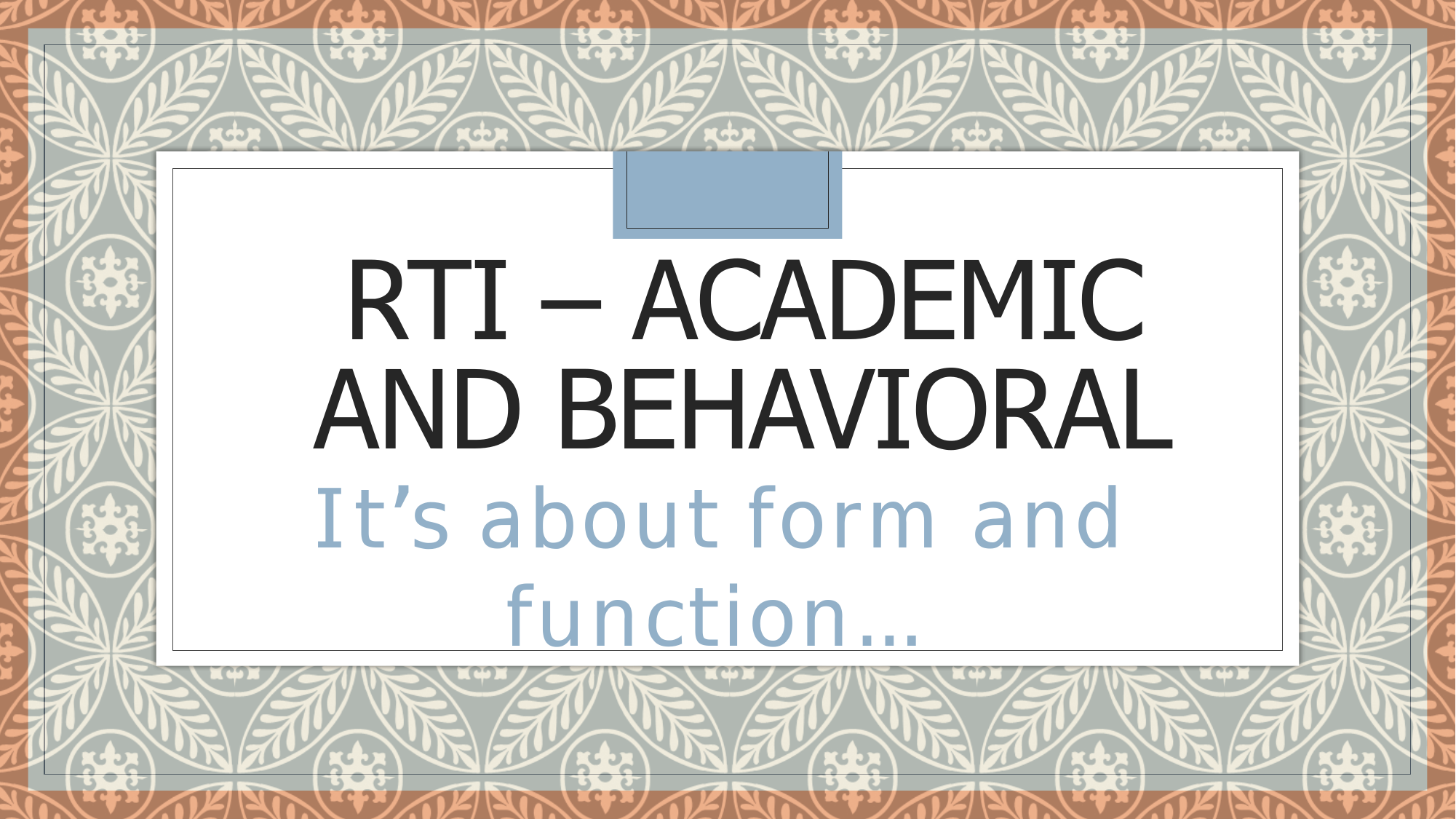

# RtI – Academic and Behavioral
It’s about form and function…